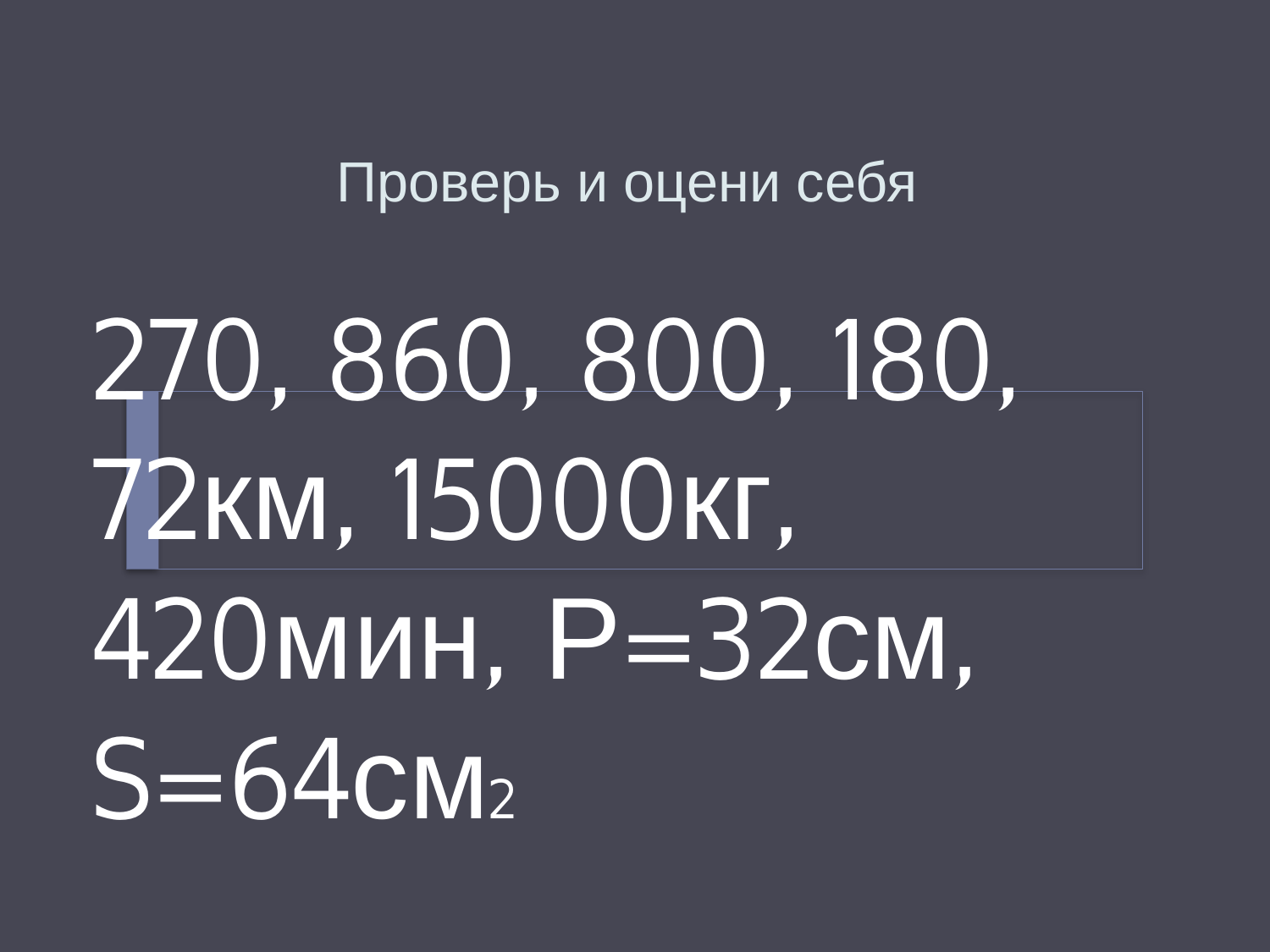

# Проверь и оцени себя
270, 860, 800, 180, 72км, 15000кг, 420мин, Р=32см, S=64см2